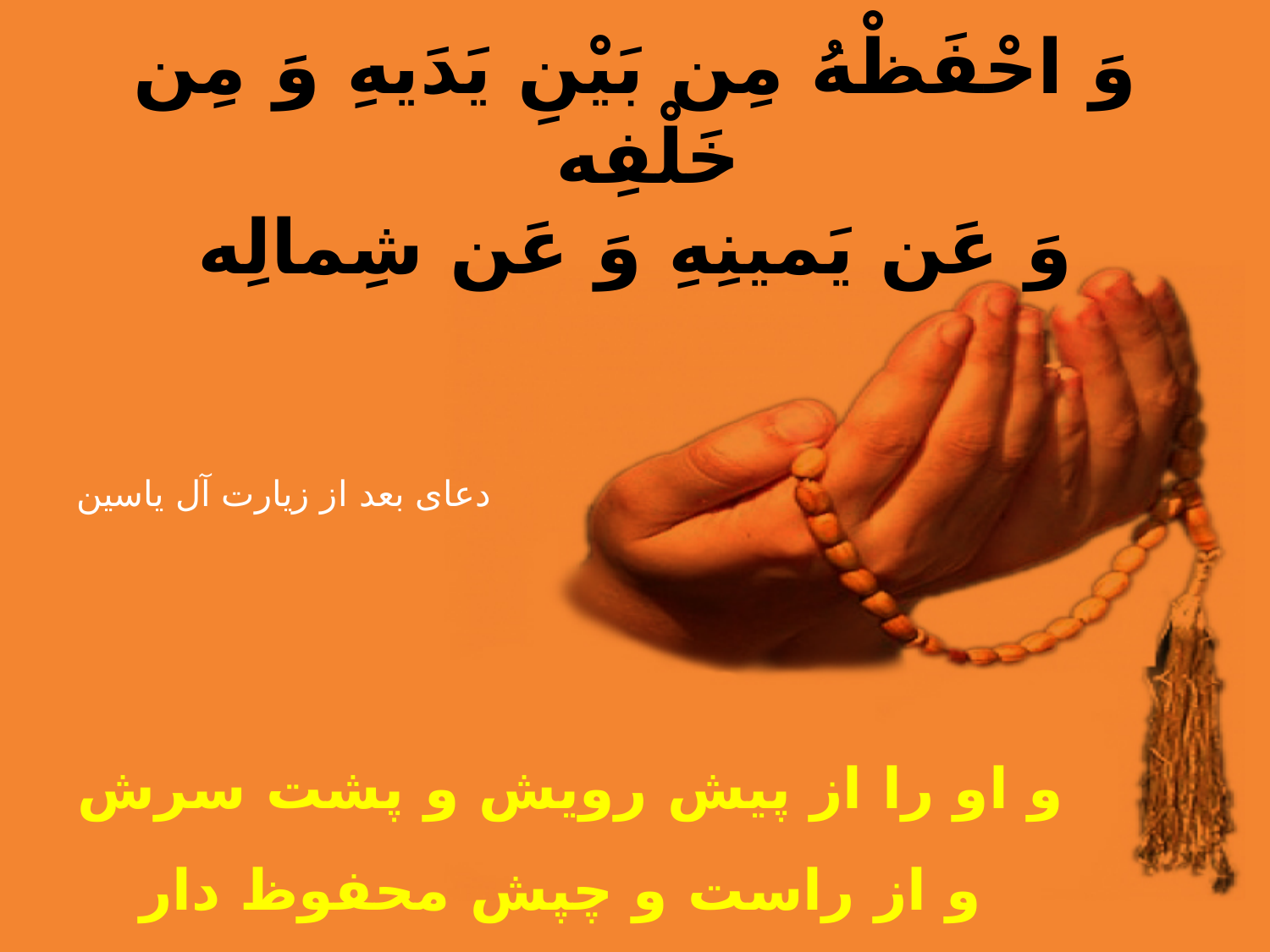

وَ احْفَظْهُ مِن بَيْنِ يَدَيهِ وَ مِن خَلْفِه
وَ عَن يَمينِهِ وَ عَن شِمالِه
و او را از پيش رويش و پشت سرش
و از راست و چپش محفوظ دار